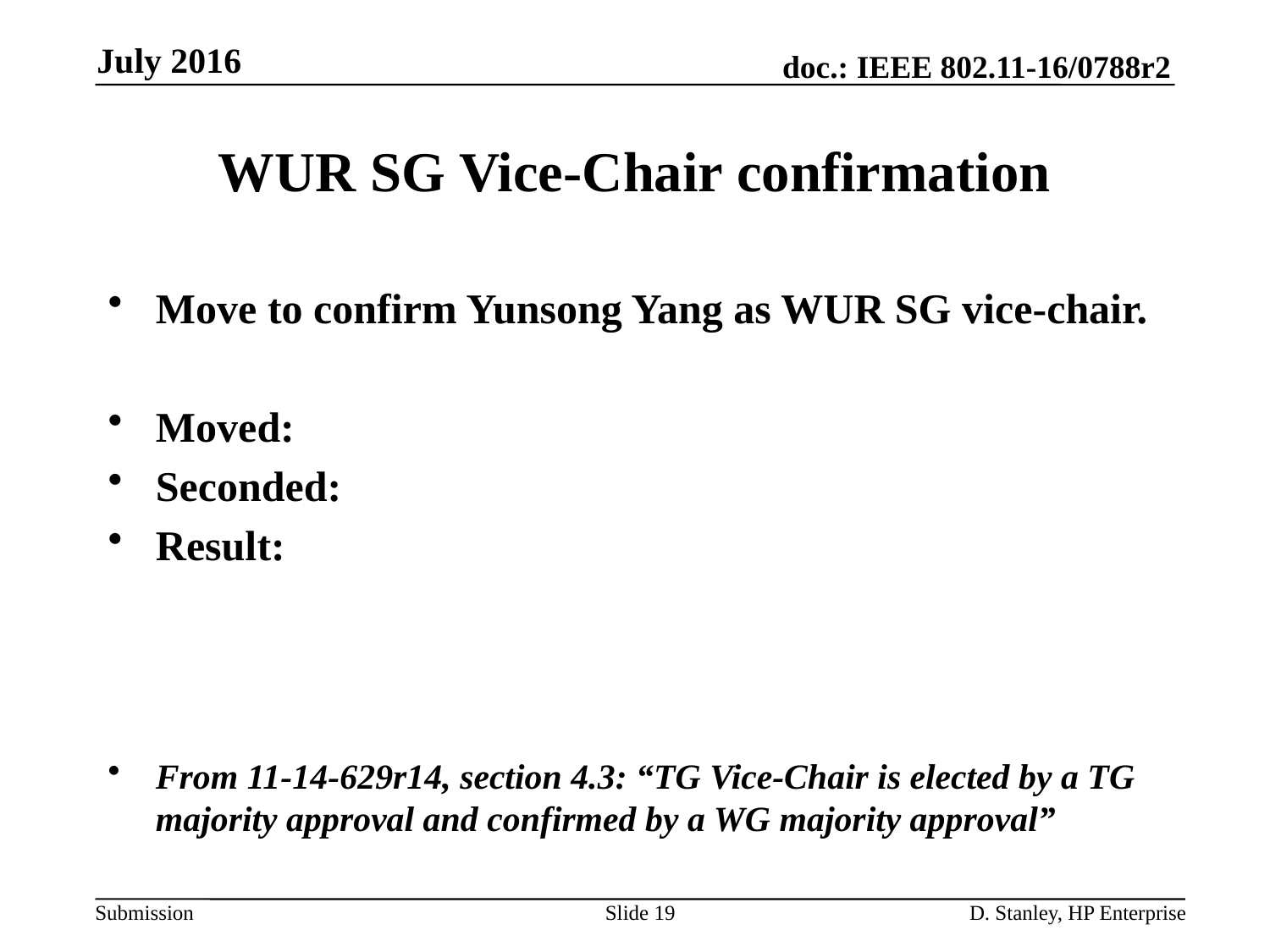

July 2016
# WUR SG Vice-Chair confirmation
Move to confirm Yunsong Yang as WUR SG vice-chair.

Moved:
Seconded:
Result:

From 11-14-629r14, section 4.3: “TG Vice-Chair is elected by a TG majority approval and confirmed by a WG majority approval”

Slide 19
D. Stanley, HP Enterprise